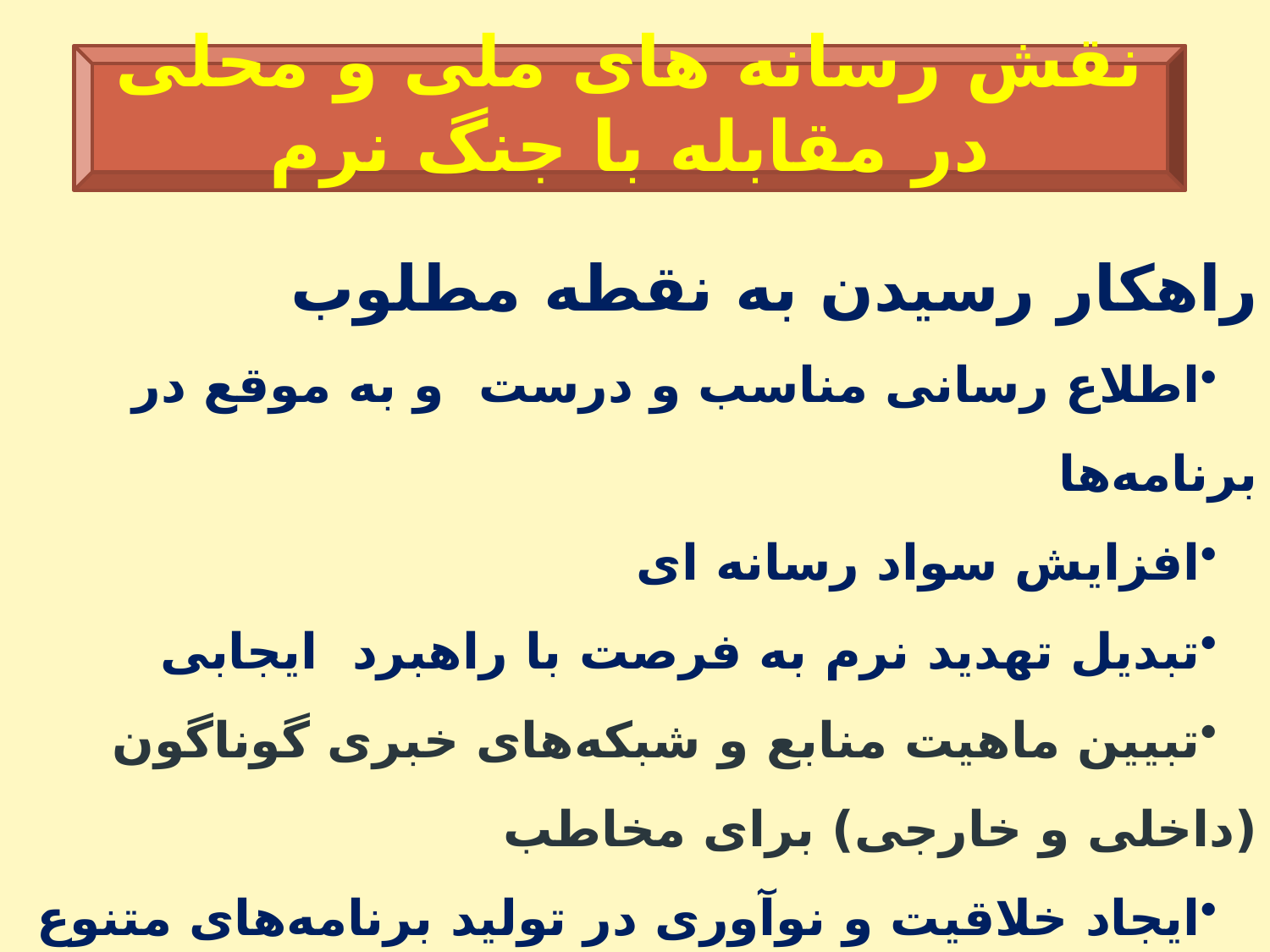

راهکار رسیدن به نقطه مطلوب
اطلاع رسانی مناسب و درست  و به موقع در برنامه‌ها
افزایش سواد رسانه ای
تبدیل تهدید نرم به فرصت با راهبرد  ایجابی
تبیین ماهیت منابع و شبکه‌های خبری گوناگون (داخلی و خارجی) برای مخاطب
ایجاد خلاقیت و نوآوری در تولید برنامه‌های متنوع و جذاب و حسب نیاز زمان
تلاش برای اعتمادسازی عمومی و جذب مخاطب
بهره‌گیری از همه ظرفیت‌های هنری برای رساندن پیام

نقش رسانه های ملی و محلی در مقابله با جنگ نرم